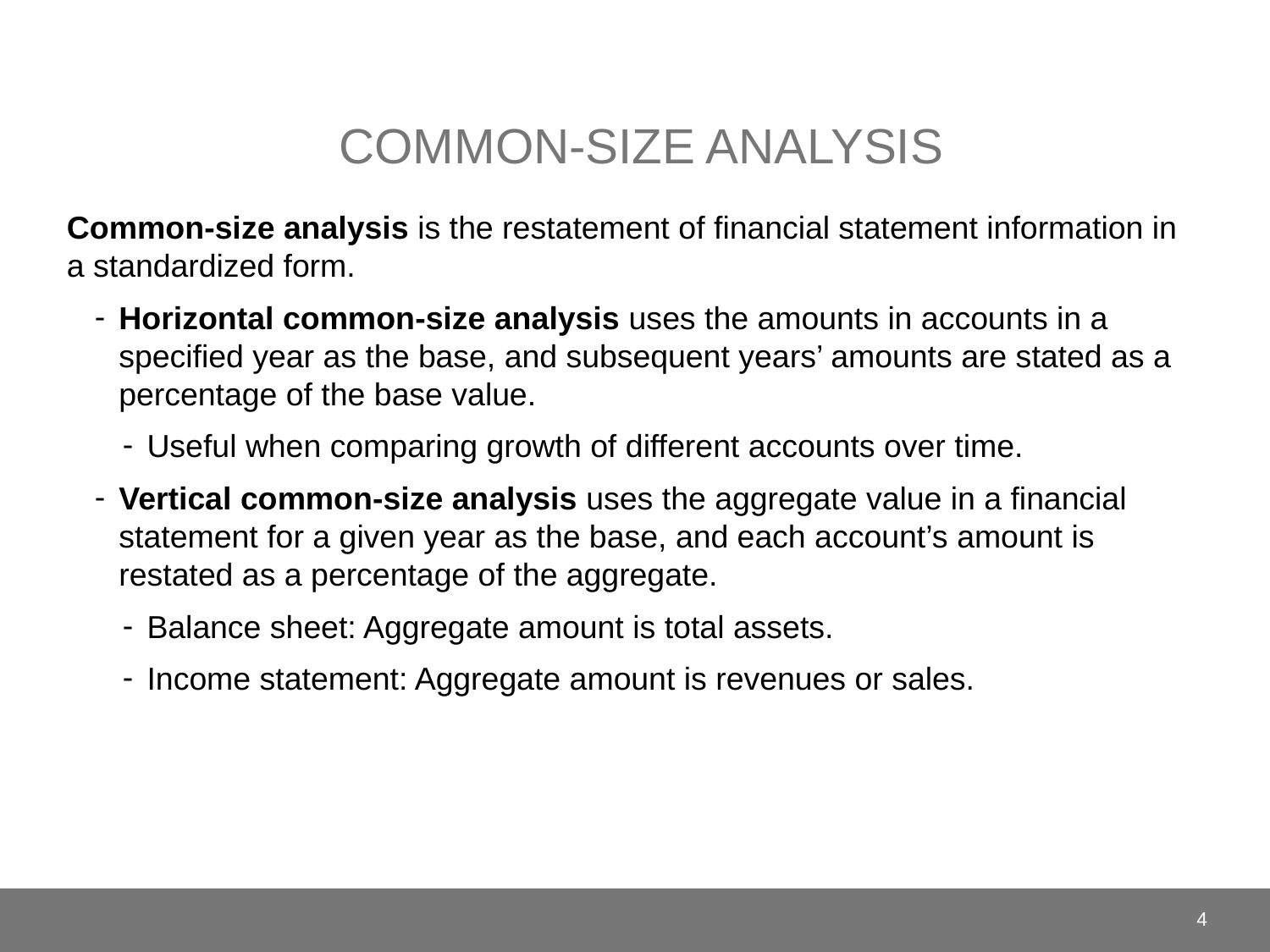

# Common-Size Analysis
Common-size analysis is the restatement of financial statement information in a standardized form.
Horizontal common-size analysis uses the amounts in accounts in a specified year as the base, and subsequent years’ amounts are stated as a percentage of the base value.
Useful when comparing growth of different accounts over time.
Vertical common-size analysis uses the aggregate value in a financial statement for a given year as the base, and each account’s amount is restated as a percentage of the aggregate.
Balance sheet: Aggregate amount is total assets.
Income statement: Aggregate amount is revenues or sales.
4